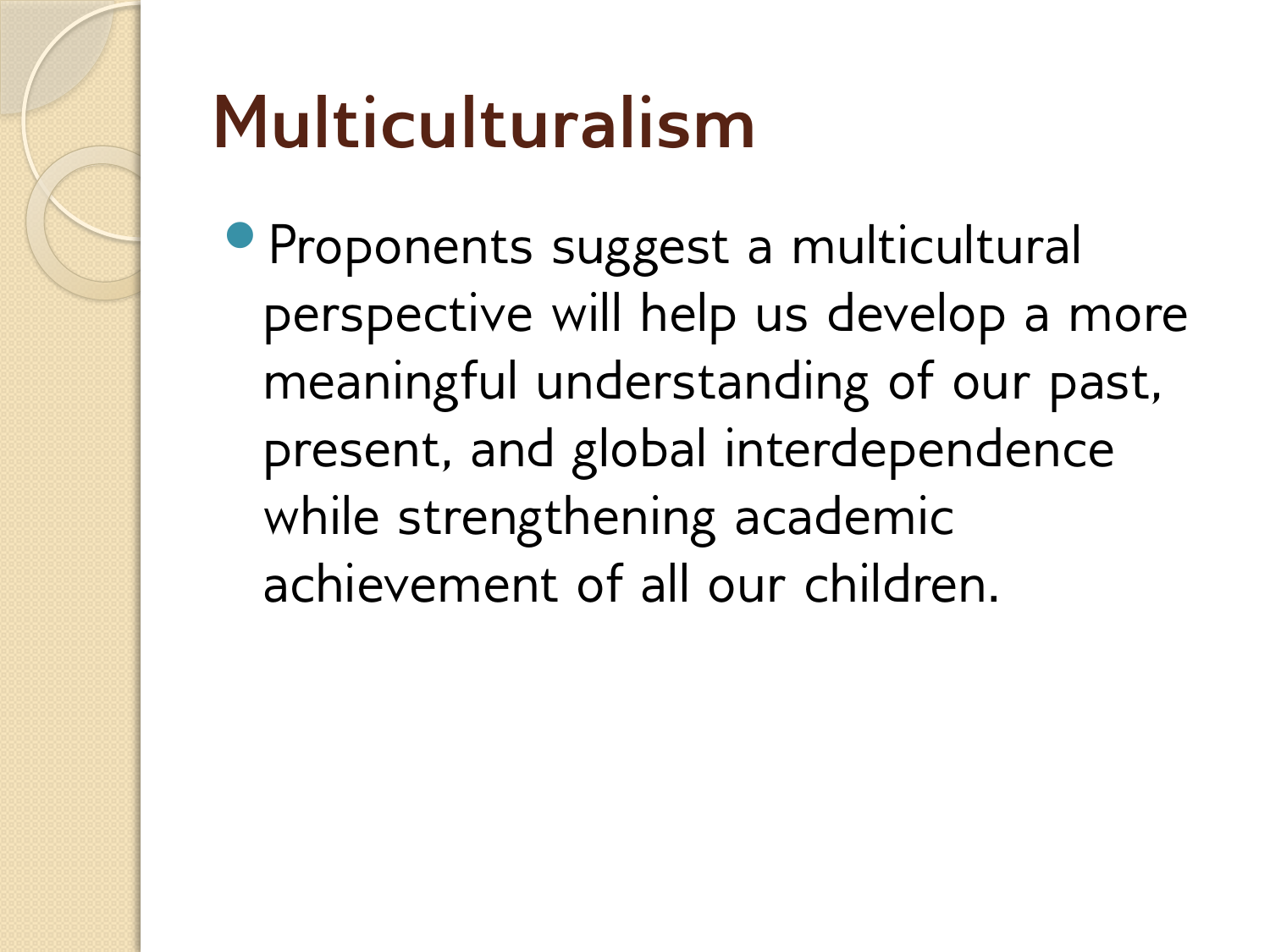

# Multiculturalism
Proponents suggest a multicultural perspective will help us develop a more meaningful understanding of our past, present, and global interdependence while strengthening academic achievement of all our children.